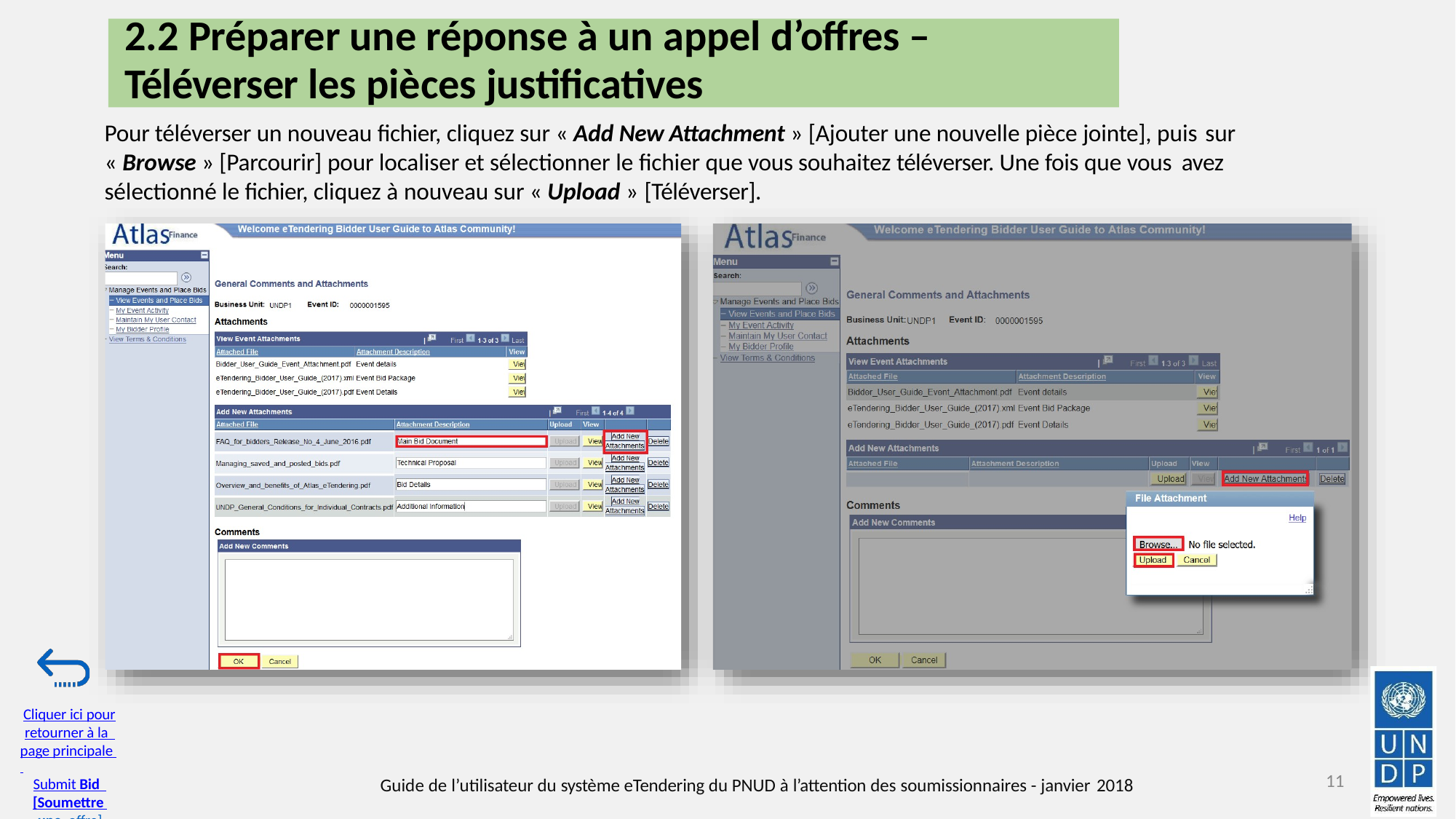

2.2 Préparer une réponse à un appel d’offres –
Téléverser les pièces justificatives
Pour téléverser un nouveau fichier, cliquez sur « Add New Attachment » [Ajouter une nouvelle pièce jointe], puis sur
« Browse » [Parcourir] pour localiser et sélectionner le fichier que vous souhaitez téléverser. Une fois que vous avez
sélectionné le fichier, cliquez à nouveau sur « Upload » [Téléverser].

Cliquer ici pour
retourner à la  page principale  Submit Bid  [Soumettre une  offre]
11
Guide de l’utilisateur du système eTendering du PNUD à l’attention des soumissionnaires - janvier 2018